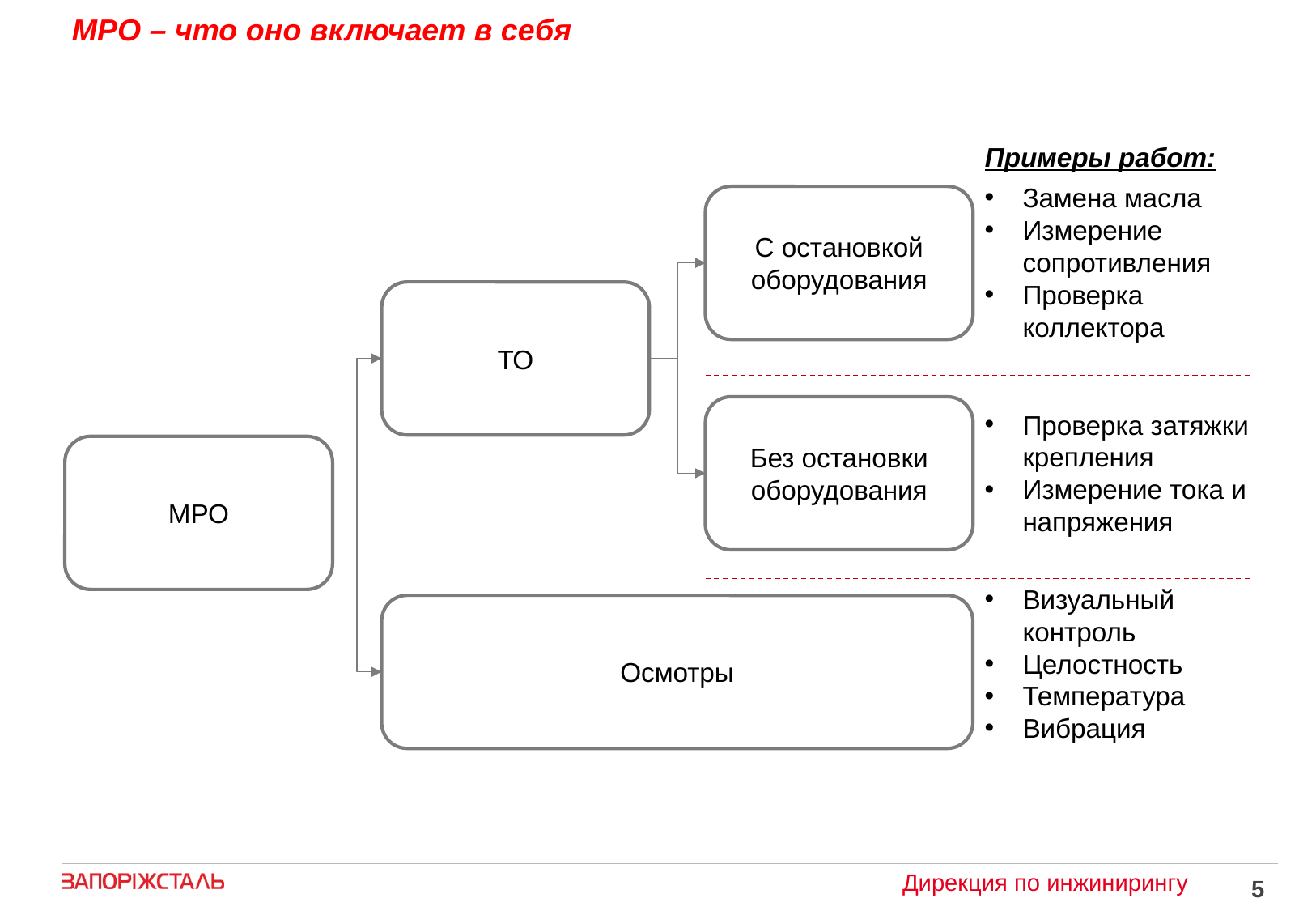

МРО – что оно включает в себя
Примеры работ:
Замена масла
Измерение сопротивления
Проверка коллектора
С остановкой оборудования
ТО
Без остановки оборудования
Проверка затяжки крепления
Измерение тока и напряжения
МРО
Визуальный контроль
Целостность
Температура
Вибрация
Осмотры
5